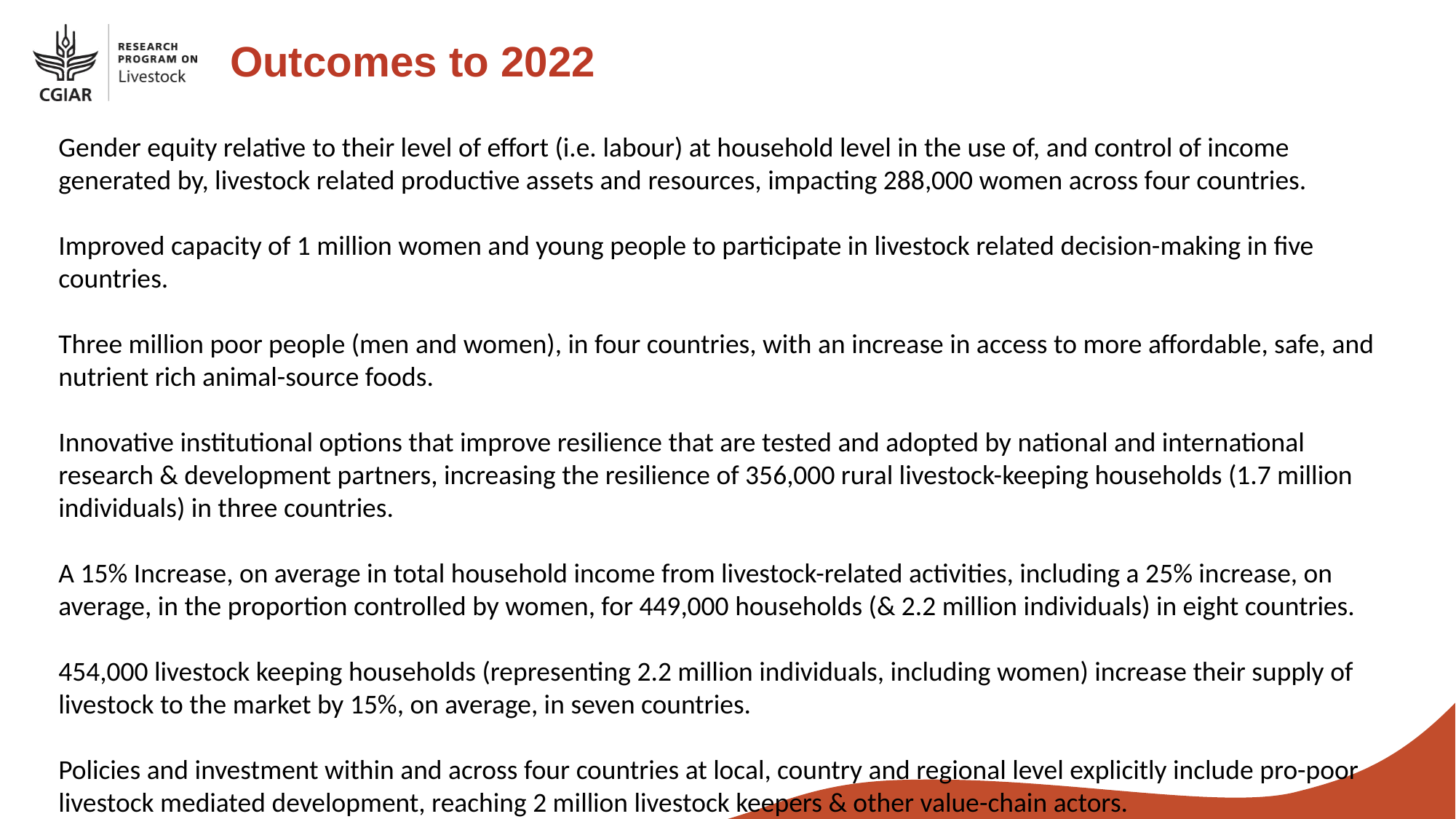

Outcomes to 2022
Gender equity relative to their level of effort (i.e. labour) at household level in the use of, and control of income generated by, livestock related productive assets and resources, impacting 288,000 women across four countries.
Improved capacity of 1 million women and young people to participate in livestock related decision-making in five countries.

Three million poor people (men and women), in four countries, with an increase in access to more affordable, safe, and nutrient rich animal-source foods.

Innovative institutional options that improve resilience that are tested and adopted by national and international research & development partners, increasing the resilience of 356,000 rural livestock-keeping households (1.7 million individuals) in three countries.

A 15% Increase, on average in total household income from livestock-related activities, including a 25% increase, on average, in the proportion controlled by women, for 449,000 households (& 2.2 million individuals) in eight countries.
454,000 livestock keeping households (representing 2.2 million individuals, including women) increase their supply of livestock to the market by 15%, on average, in seven countries.

Policies and investment within and across four countries at local, country and regional level explicitly include pro-poor livestock mediated development, reaching 2 million livestock keepers & other value-chain actors.